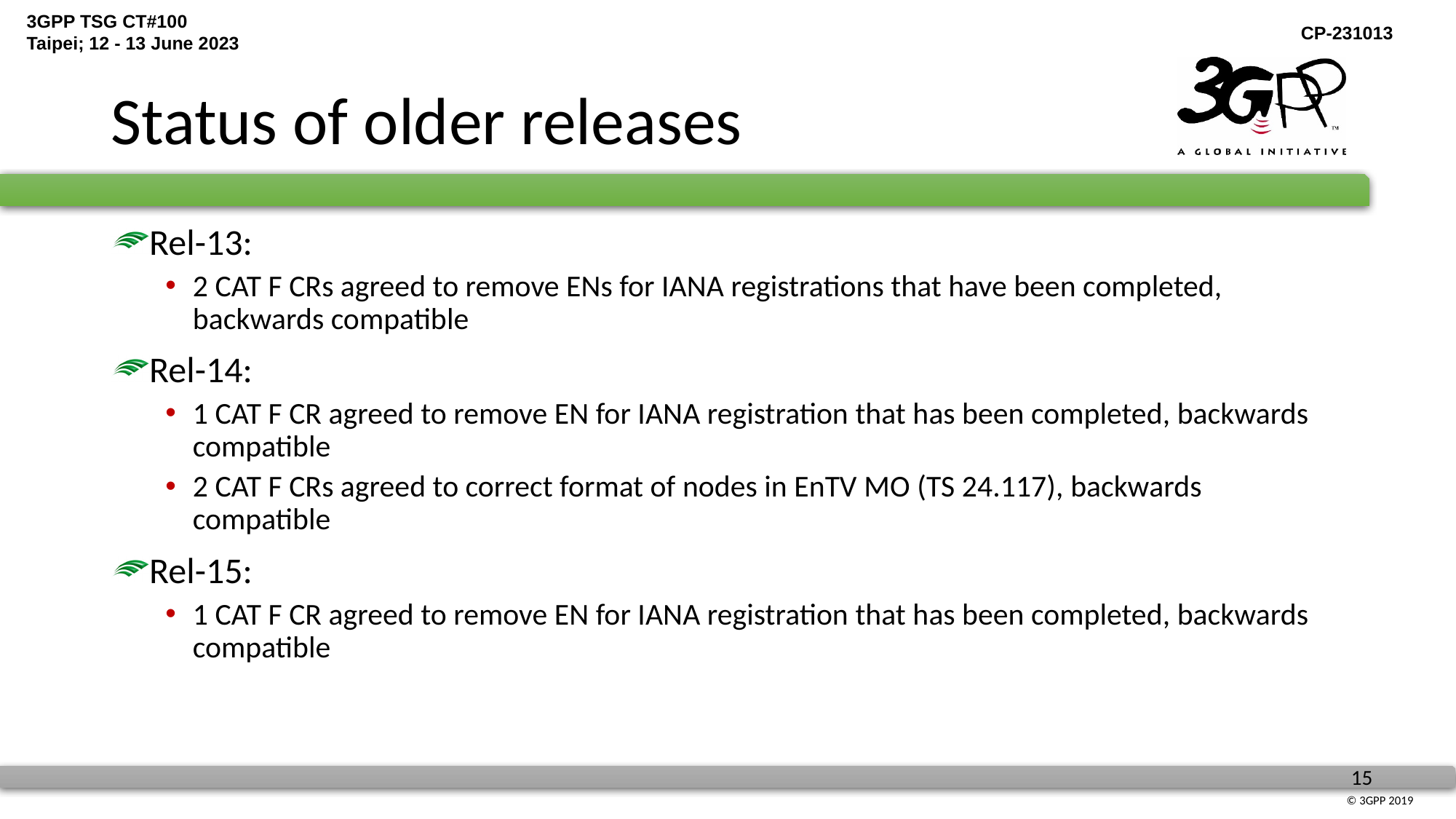

# Status of older releases
Rel-13:
2 CAT F CRs agreed to remove ENs for IANA registrations that have been completed, backwards compatible
Rel-14:
1 CAT F CR agreed to remove EN for IANA registration that has been completed, backwards compatible
2 CAT F CRs agreed to correct format of nodes in EnTV MO (TS 24.117), backwards compatible
Rel-15:
1 CAT F CR agreed to remove EN for IANA registration that has been completed, backwards compatible